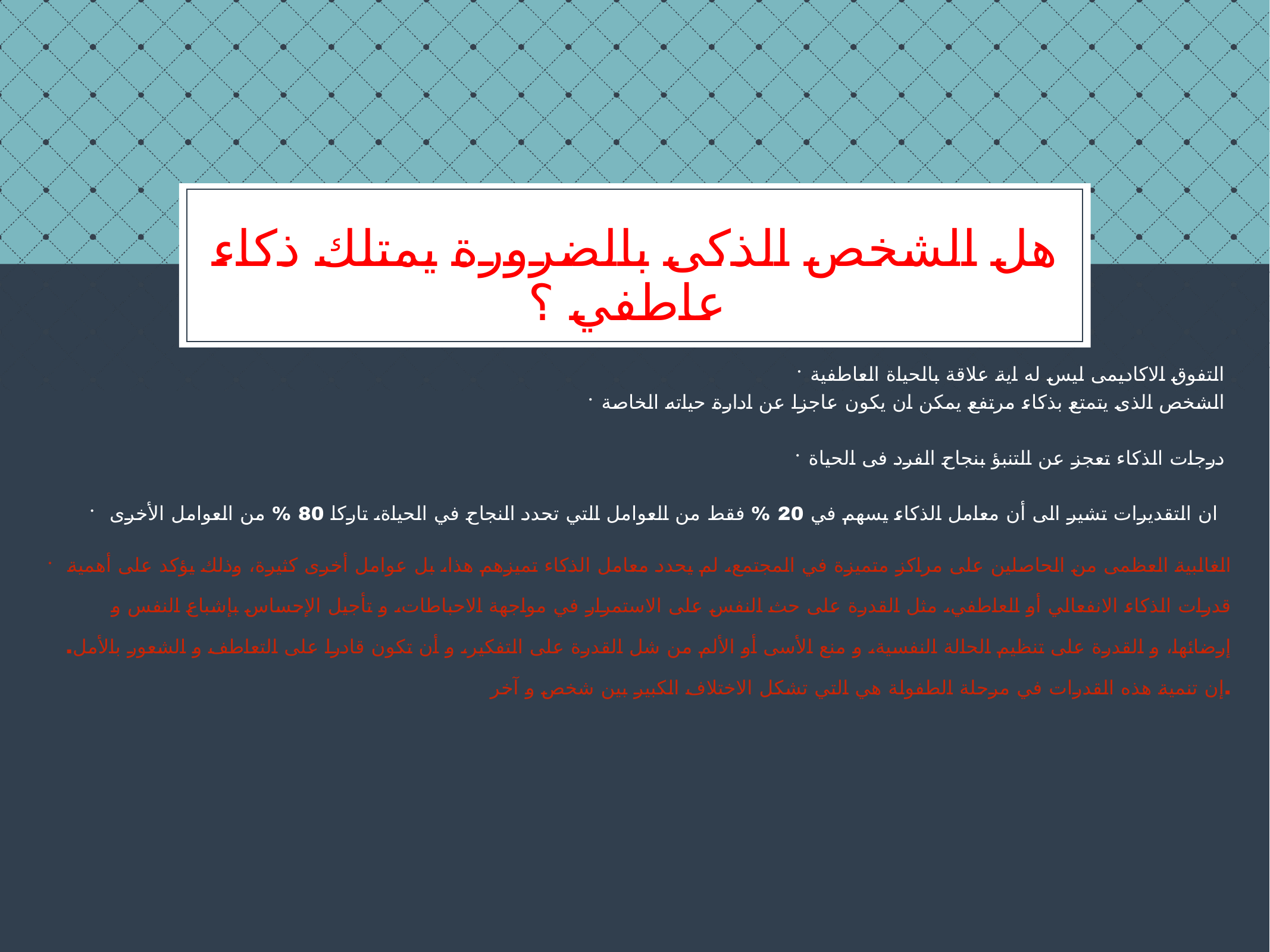

# هل الشخص الذكى بالضرورة يمتلك ذكاء عاطفي ؟
التفوق الاكاديمى ليس له اية علاقة بالحياة العاطفية
الشخص الذى يتمتع بذكاء مرتفع يمكن ان يكون عاجزا عن ادارة حياته الخاصة

درجات الذكاء تعجز عن التنبؤ بنجاح الفرد فى الحياة

 ان التقديرات تشير الى أن معامل الذكاء يسهم في 20 % فقط من العوامل التي تحدد النجاح في الحياة، تاركا 80 % من العوامل الأخرى
 الغالبية العظمى من الحاصلين على مراكز متميزة في المجتمع، لم يحدد معامل الذكاء تميزهم هذا، بل عوامل أخرى كثيرة، وذلك يؤكد على أهمية قدرات الذكاء الانفعالي أو العاطفي، مثل القدرة على حث النفس على الاستمرار في مواجهة الاحباطات، و تأجيل الإحساس بإشباع النفس و إرضائها، و القدرة على تنظيم الحالة النفسية، و منع الأسى أو الألم من شل القدرة على التفكير، و أن تكون قادرا على التعاطف و الشعور بالأمل. إن تنمية هذه القدرات في مرحلة الطفولة هي التي تشكل الاختلاف الكبير بين شخص و آخر.